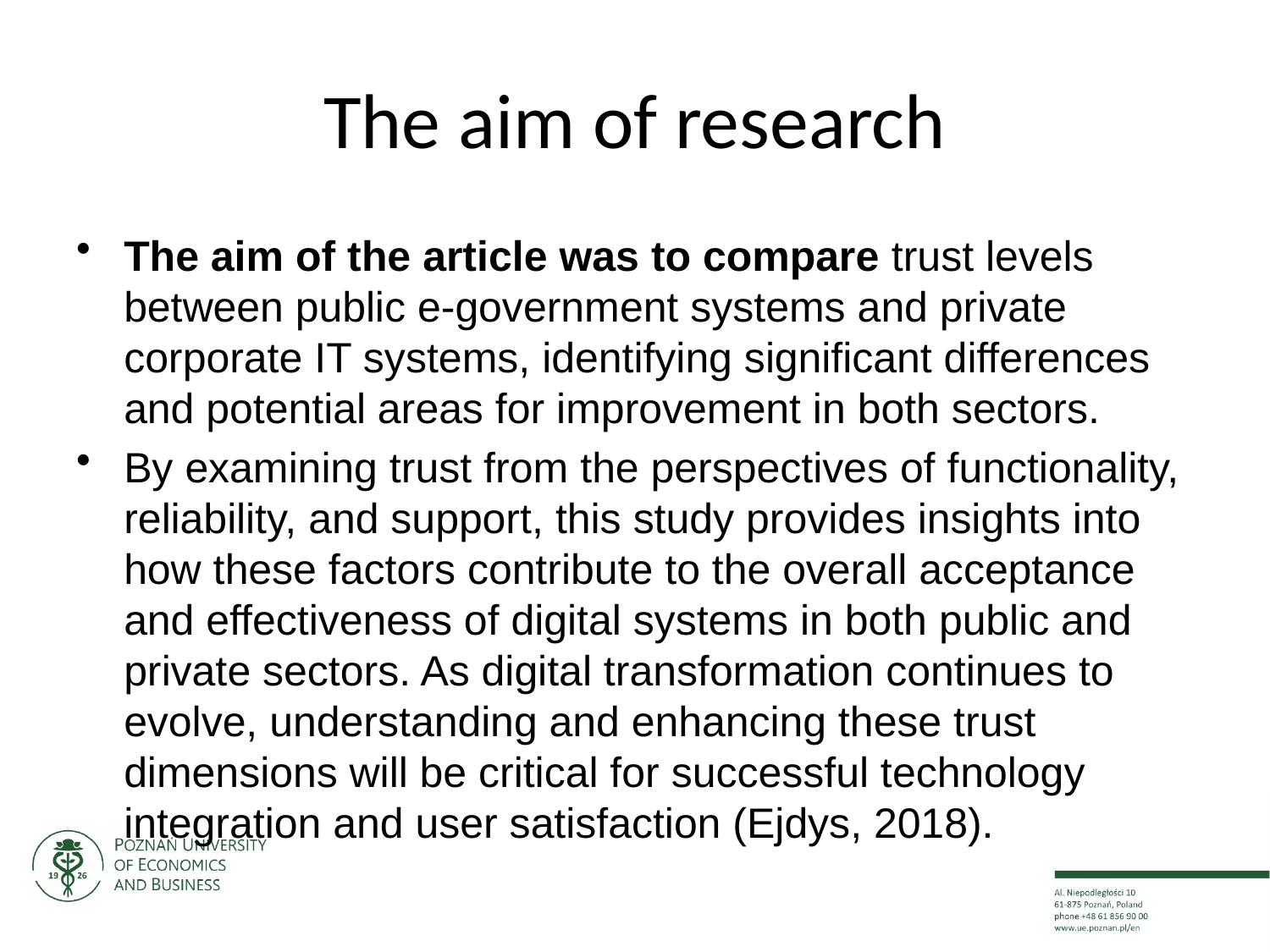

# The aim of research
The aim of the article was to compare trust levels between public e-government systems and private corporate IT systems, identifying significant differences and potential areas for improvement in both sectors.
By examining trust from the perspectives of functionality, reliability, and support, this study provides insights into how these factors contribute to the overall acceptance and effectiveness of digital systems in both public and private sectors. As digital transformation continues to evolve, understanding and enhancing these trust dimensions will be critical for successful technology integration and user satisfaction (Ejdys, 2018).